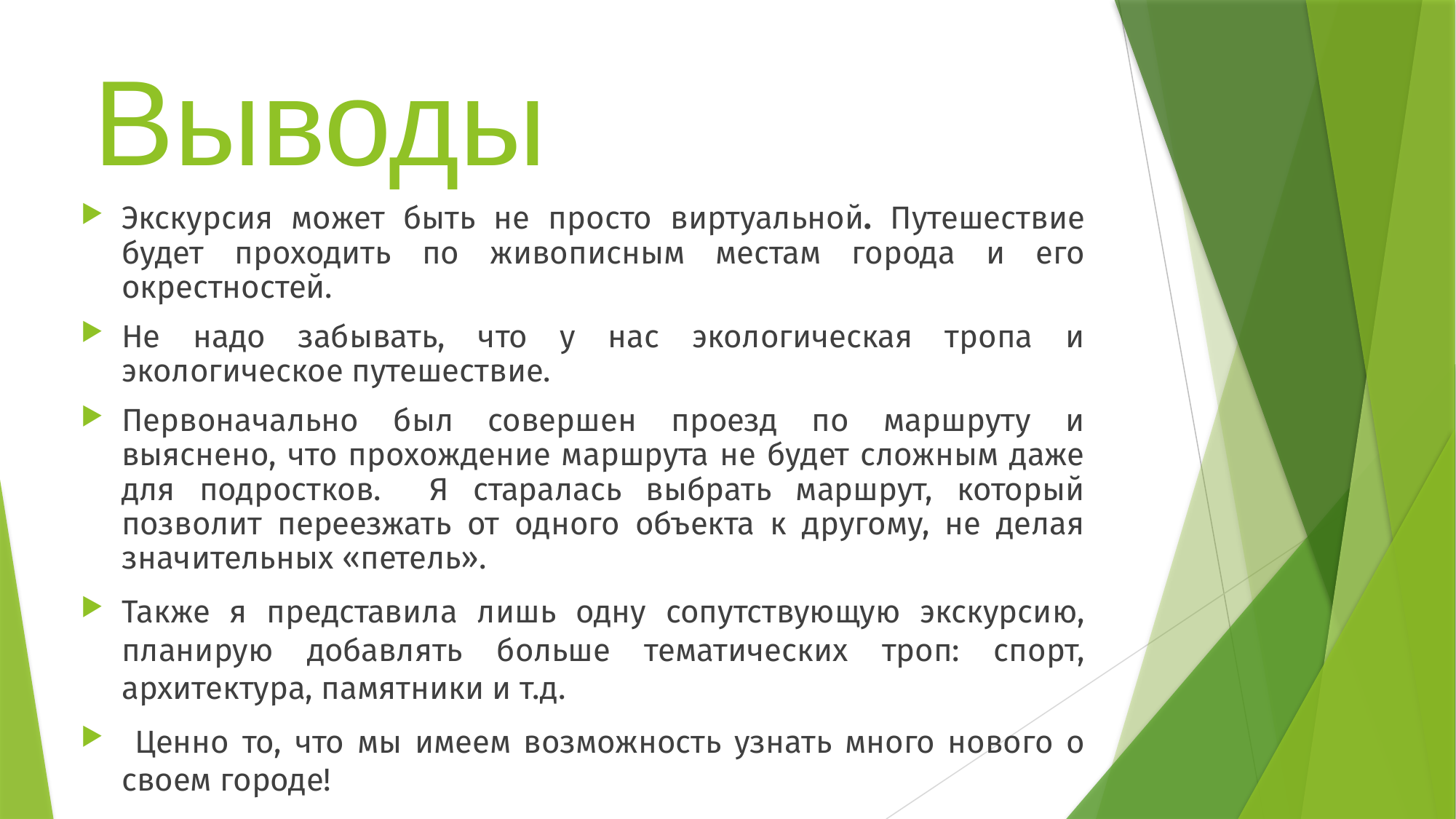

# Выводы
Экскурсия может быть не просто виртуальной. Путешествие будет проходить по живописным местам города и его окрестностей.
Не надо забывать, что у нас экологическая тропа и экологическое путешествие.
Первоначально был совершен проезд по маршруту и выяснено, что прохождение маршрута не будет сложным даже для подростков.  Я старалась выбрать маршрут, который позволит переезжать от одного объекта к другому, не делая значительных «петель».
Также я представила лишь одну сопутствующую экскурсию, планирую добавлять больше тематических троп: спорт, архитектура, памятники и т.д.
 Ценно то, что мы имеем возможность узнать много нового о своем городе!